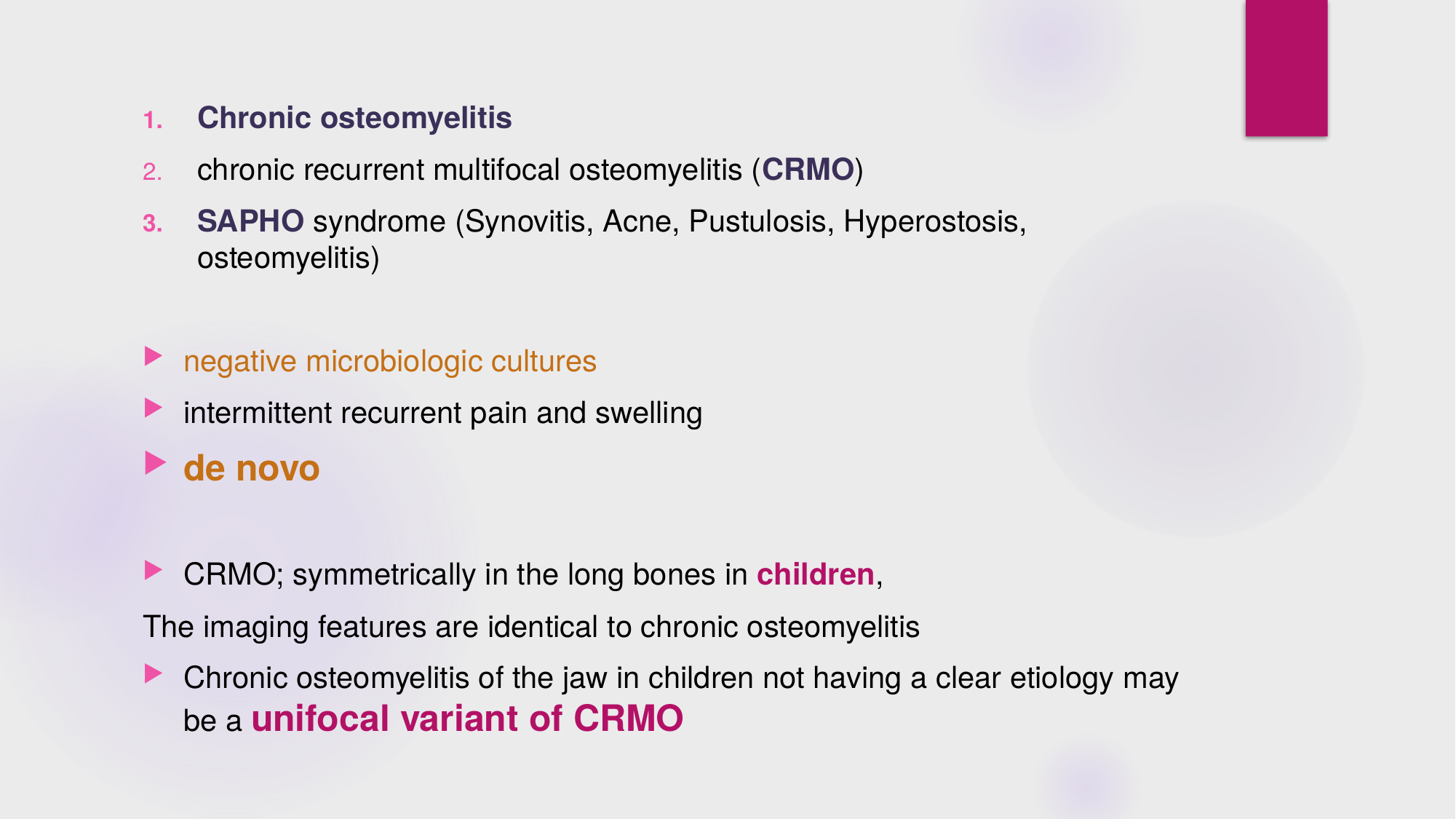

Chronic osteomyelitis
chronic recurrent multifocal osteomyelitis (CRMO)
SAPHO syndrome (Synovitis, Acne, Pustulosis, Hyperostosis, osteomyelitis)

negative microbiologic cultures
intermittent recurrent pain and swelling
de novo

CRMO; symmetrically in the long bones in children,
The imaging features are identical to chronic osteomyelitis
Chronic osteomyelitis of the jaw in children not having a clear etiology may be a unifocal variant of CRMO